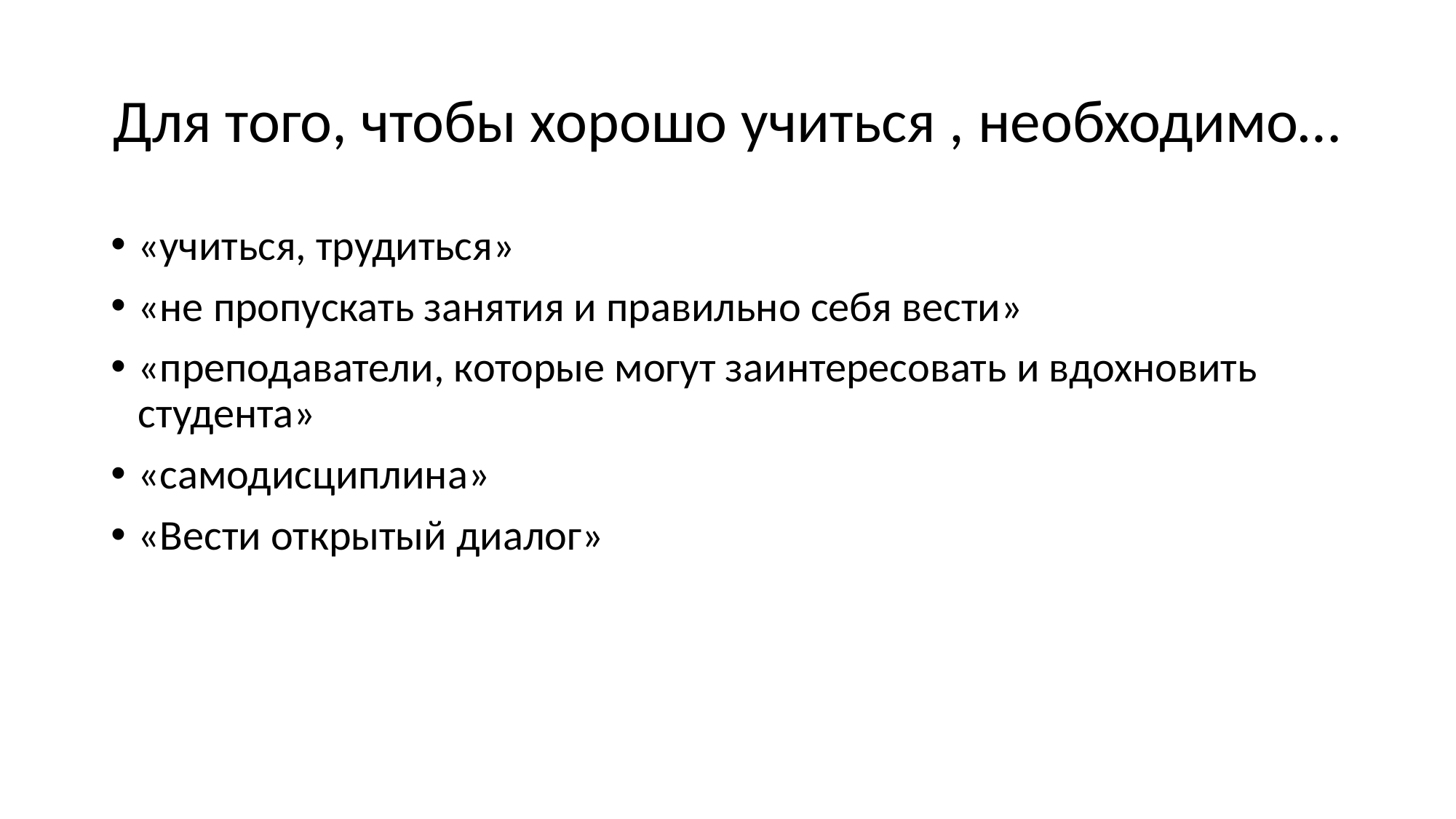

# Для того, чтобы хорошо учиться , необходимо…
«учиться, трудиться»
«не пропускать занятия и правильно себя вести»
«преподаватели, которые могут заинтересовать и вдохновить студента»
«самодисциплина»
«Вести открытый диалог»